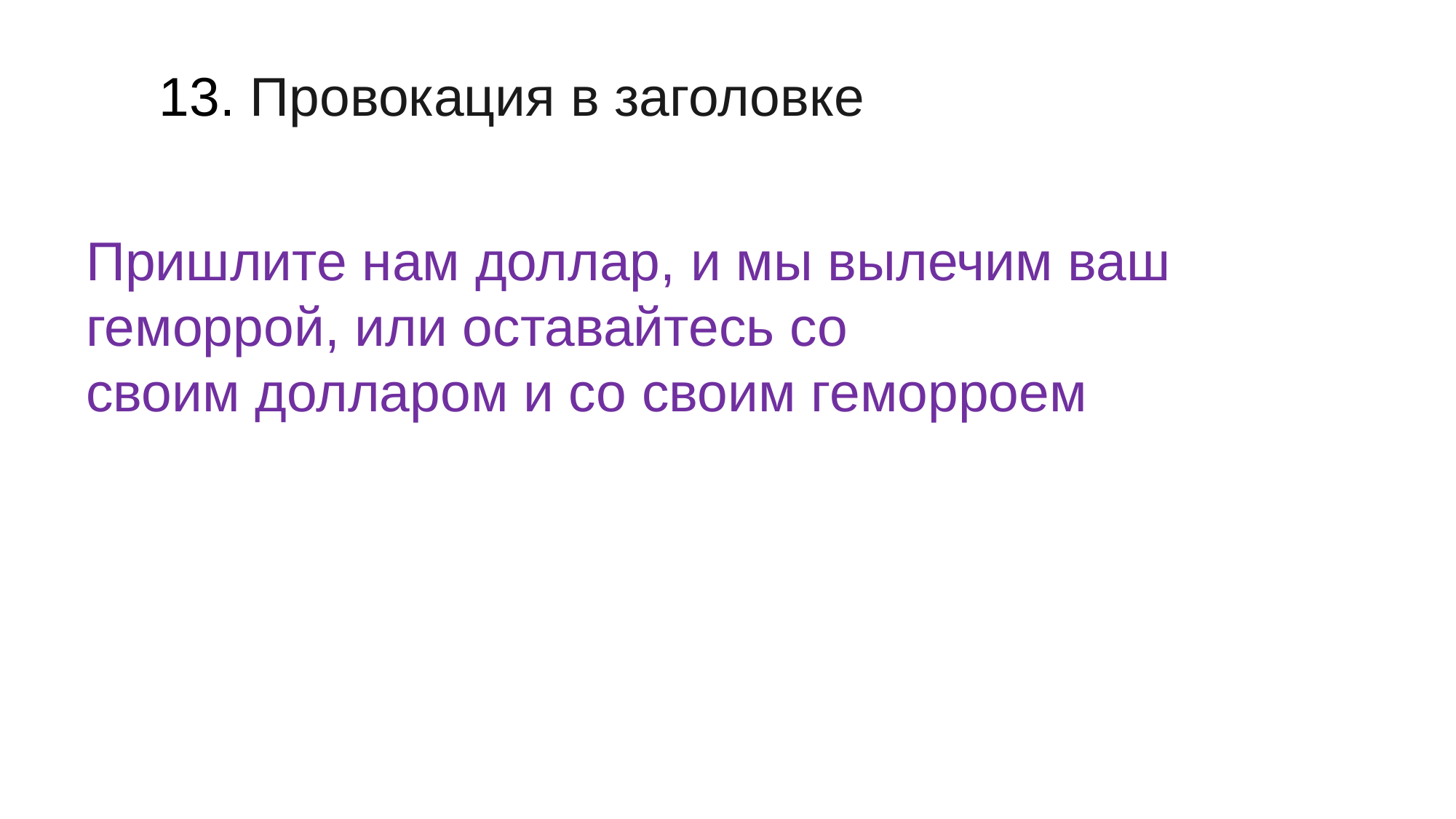

# 13. Провокация в заголовке
Пришлите нам доллар, и мы вылечим ваш геморрой, или оставайтесь со
своим долларом и со своим геморроем